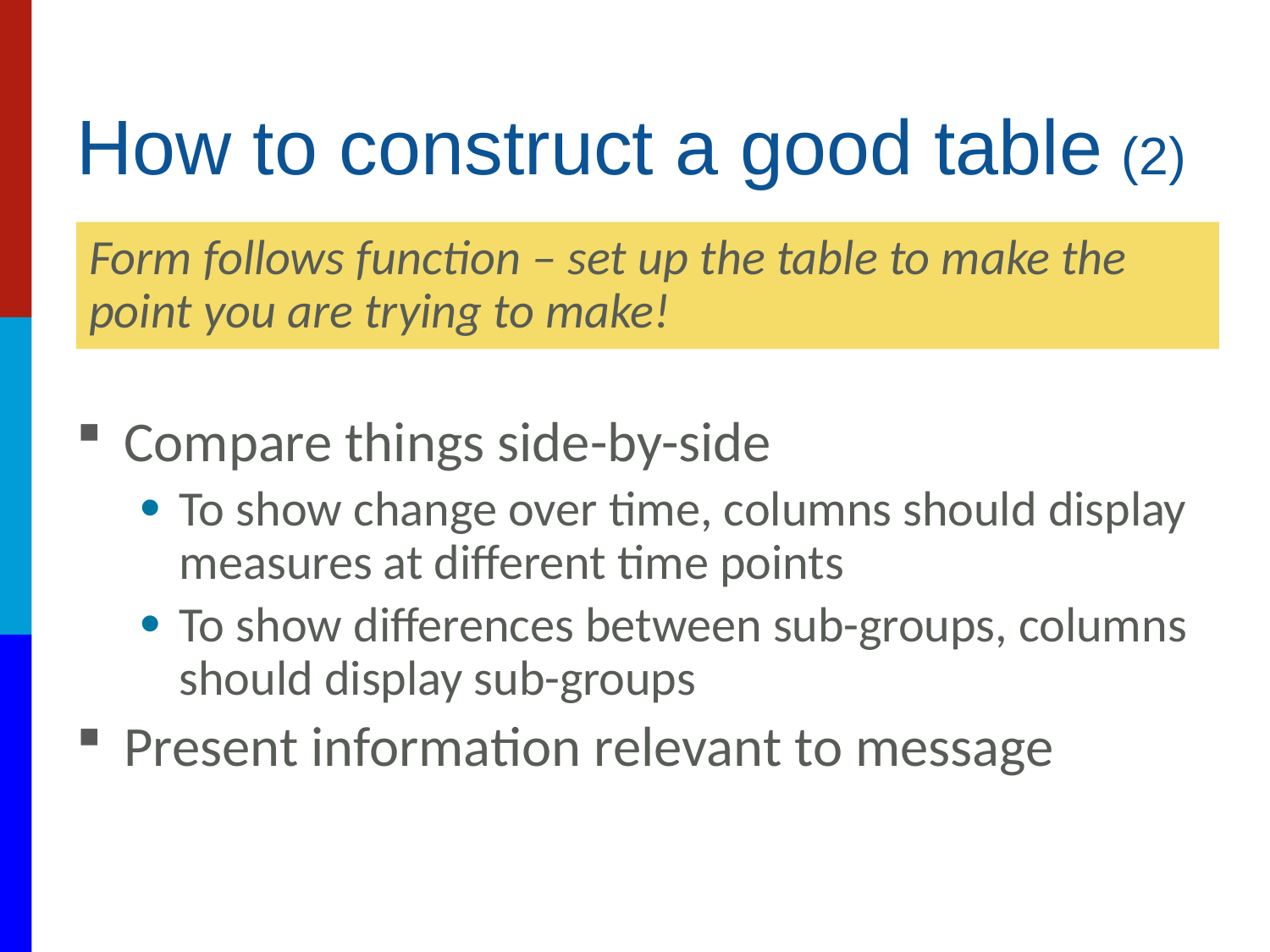

# How to construct a good table (2)
Form follows function – set up the table to make the point you are trying to make!
Compare things side-by-side
To show change over time, columns should display measures at different time points
To show differences between sub-groups, columns  should display sub-groups
Present information relevant to message